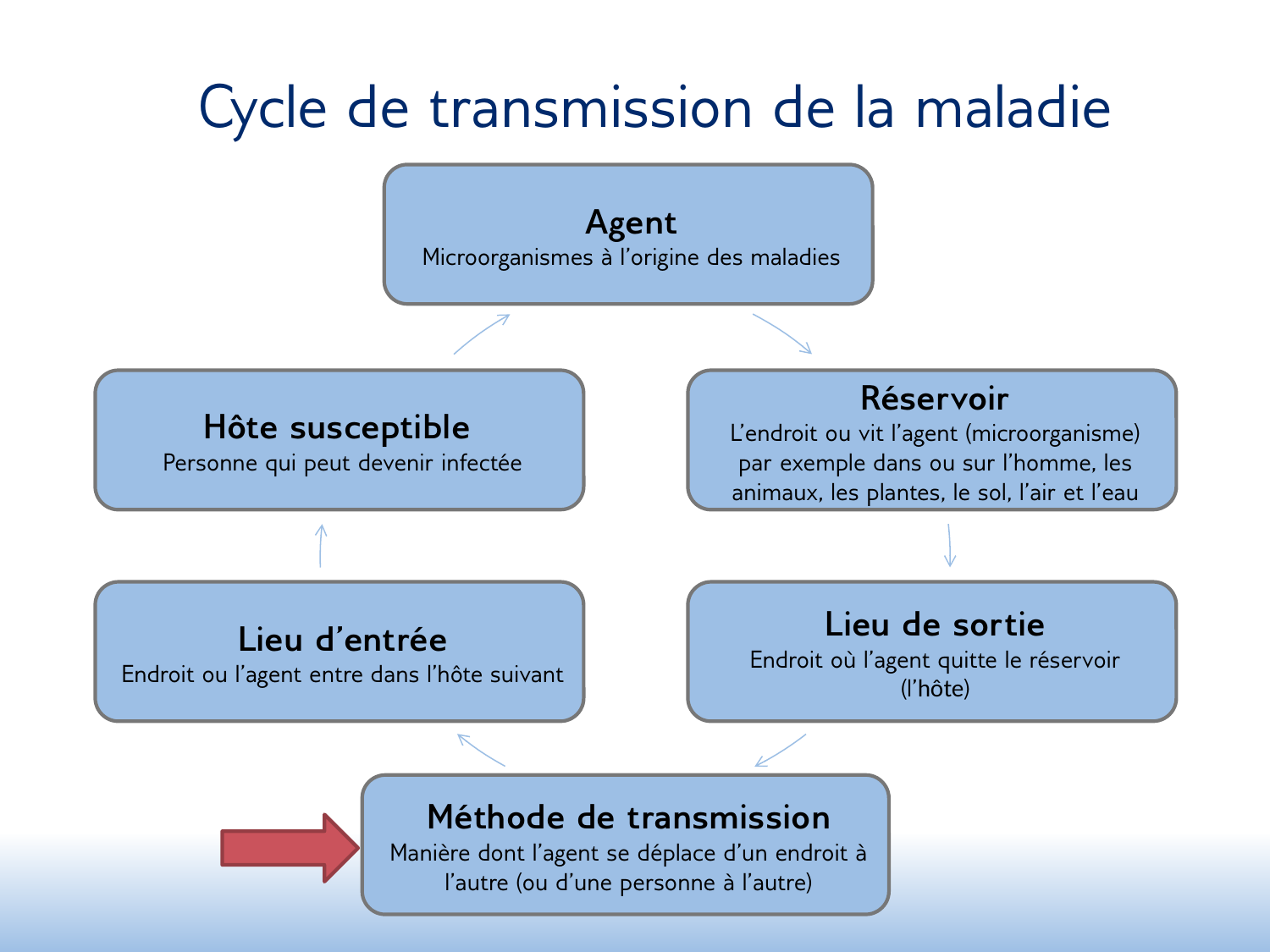

# Cycle de transmission de la maladie
Agent
Microorganismes à l’origine des maladies
Réservoir
L’endroit ou vit l’agent (microorganisme) par exemple dans ou sur l’homme, les animaux, les plantes, le sol, l’air et l’eau
Lieu de sortie
Endroit où l’agent quitte le réservoir (l’hôte)
Méthode de transmission
Manière dont l’agent se déplace d’un endroit à l’autre (ou d’une personne à l’autre)
Lieu d’entrée
Endroit ou l’agent entre dans l’hôte suivant
Hôte susceptible
Personne qui peut devenir infectée